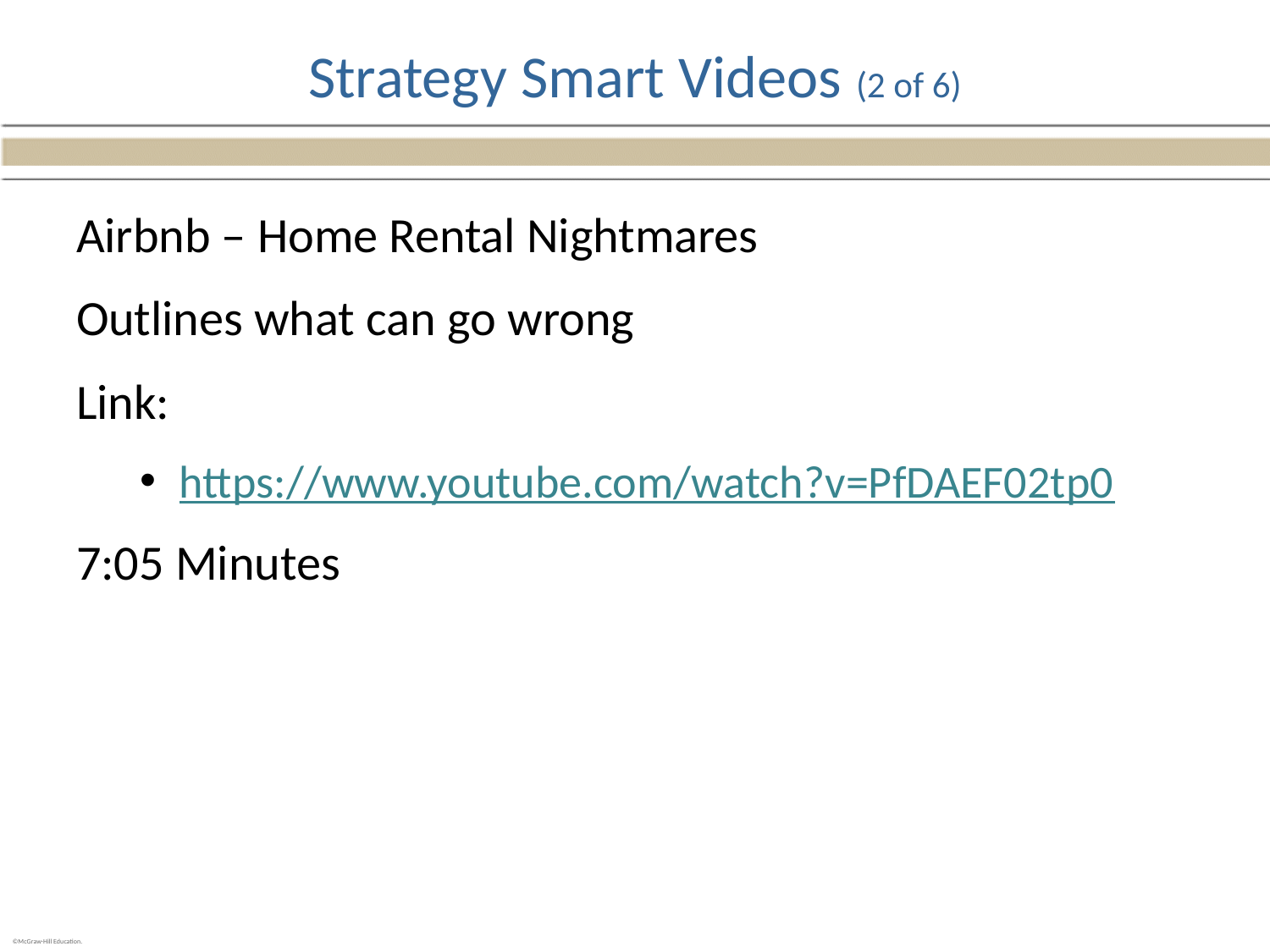

# Strategy Smart Videos (2 of 6)
Airbnb – Home Rental Nightmares
Outlines what can go wrong
Link:
https://www.youtube.com/watch?v=PfDAEF02tp0
7:05 Minutes